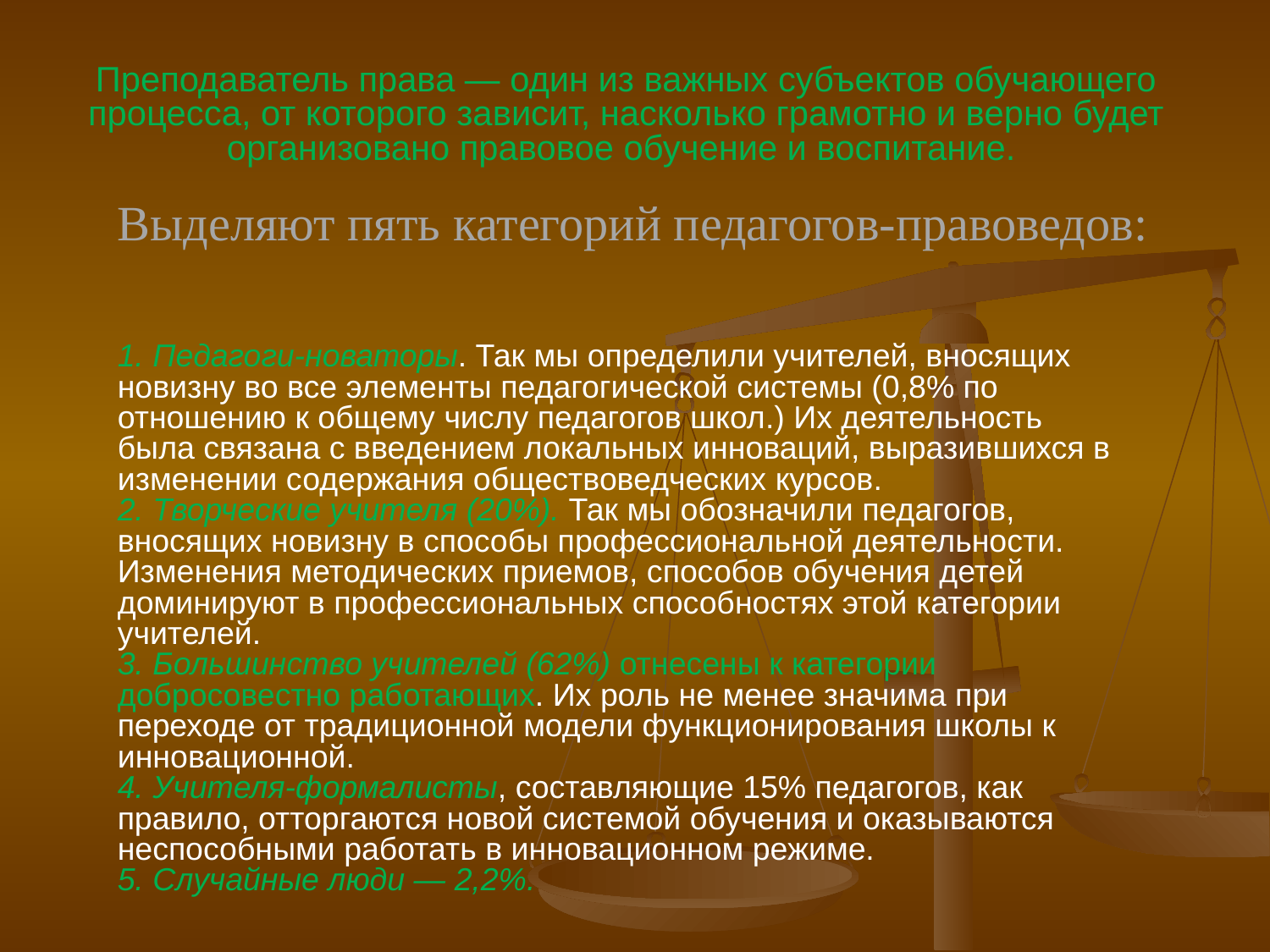

# Преподаватель права — один из важных субъектов обучающего процесса, от которого зависит, насколько грамотно и верно будет организовано правовое обучение и воспитание.
Выделяют пять категорий педагогов-правоведов:
1. Педагоги-новаторы. Так мы определили учителей, вносящих новизну во все элементы педагогической системы (0,8% по отношению к общему числу педагогов школ.) Их деятельность была связана с введением локальных инноваций, выразившихся в изменении содержания обществоведческих курсов.
2. Творческие учителя (20%). Так мы обозначили педагогов, вносящих новизну в способы профессиональной деятельности. Изменения методических приемов, способов обучения детей доминируют в профессиональных способностях этой категории учителей.
3. Большинство учителей (62%) отнесены к категории добросовестно работающих. Их роль не менее значима при переходе от традиционной модели функционирования школы к инновационной.
4. Учителя-формалисты, составляющие 15% педагогов, как правило, отторгаются новой системой обучения и оказываются неспособными работать в инновационном режиме.
5. Случайные люди — 2,2%.